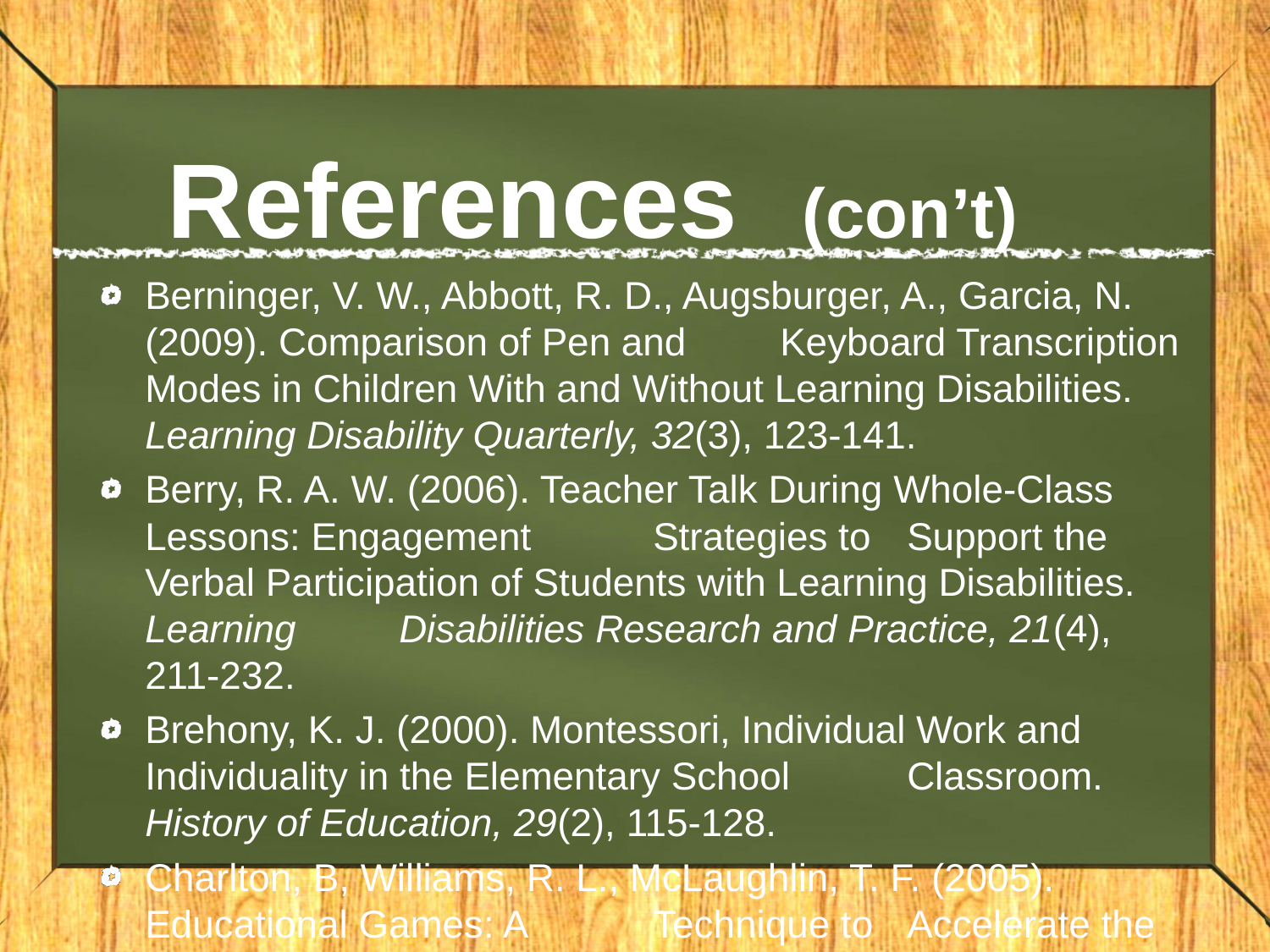

# References	(con’t)
Berninger, V. W., Abbott, R. D., Augsburger, A., Garcia, N. (2009). Comparison of Pen and 	Keyboard Transcription Modes in Children With and Without Learning Disabilities. 	Learning Disability Quarterly, 32(3), 123-141.
Berry, R. A. W. (2006). Teacher Talk During Whole-Class Lessons: Engagement 	Strategies to 	Support the Verbal Participation of Students with Learning Disabilities. Learning 	Disabilities Research and Practice, 21(4), 211-232.
Brehony, K. J. (2000). Montessori, Individual Work and Individuality in the Elementary School 	Classroom. History of Education, 29(2), 115-128.
Charlton, B, Williams, R. L., McLaughlin, T. F. (2005). Educational Games: A 	Technique to 	Accelerate the Acquisition of Reading Skills of Children with Learning Disabilities. 	International Journal of Special Education, 20(2), 66-72.